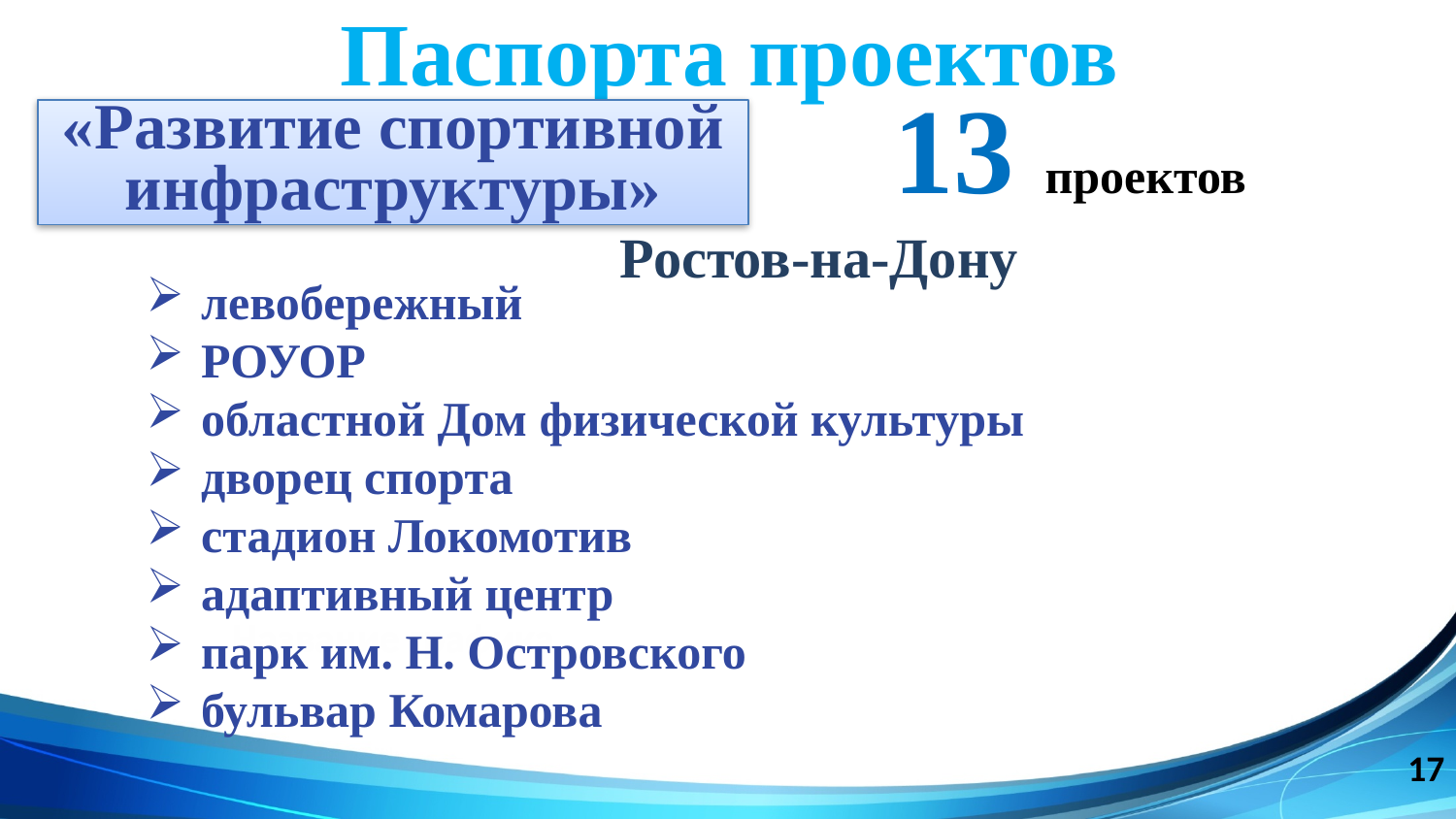

Паспорта проектов
13 проектов
«Развитие спортивной инфраструктуры»
Ростов-на-Дону
левобережный
РОУОР
областной Дом физической культуры
дворец спорта
стадион Локомотив
адаптивный центр
парк им. Н. Островского
бульвар Комарова

Название графика
17